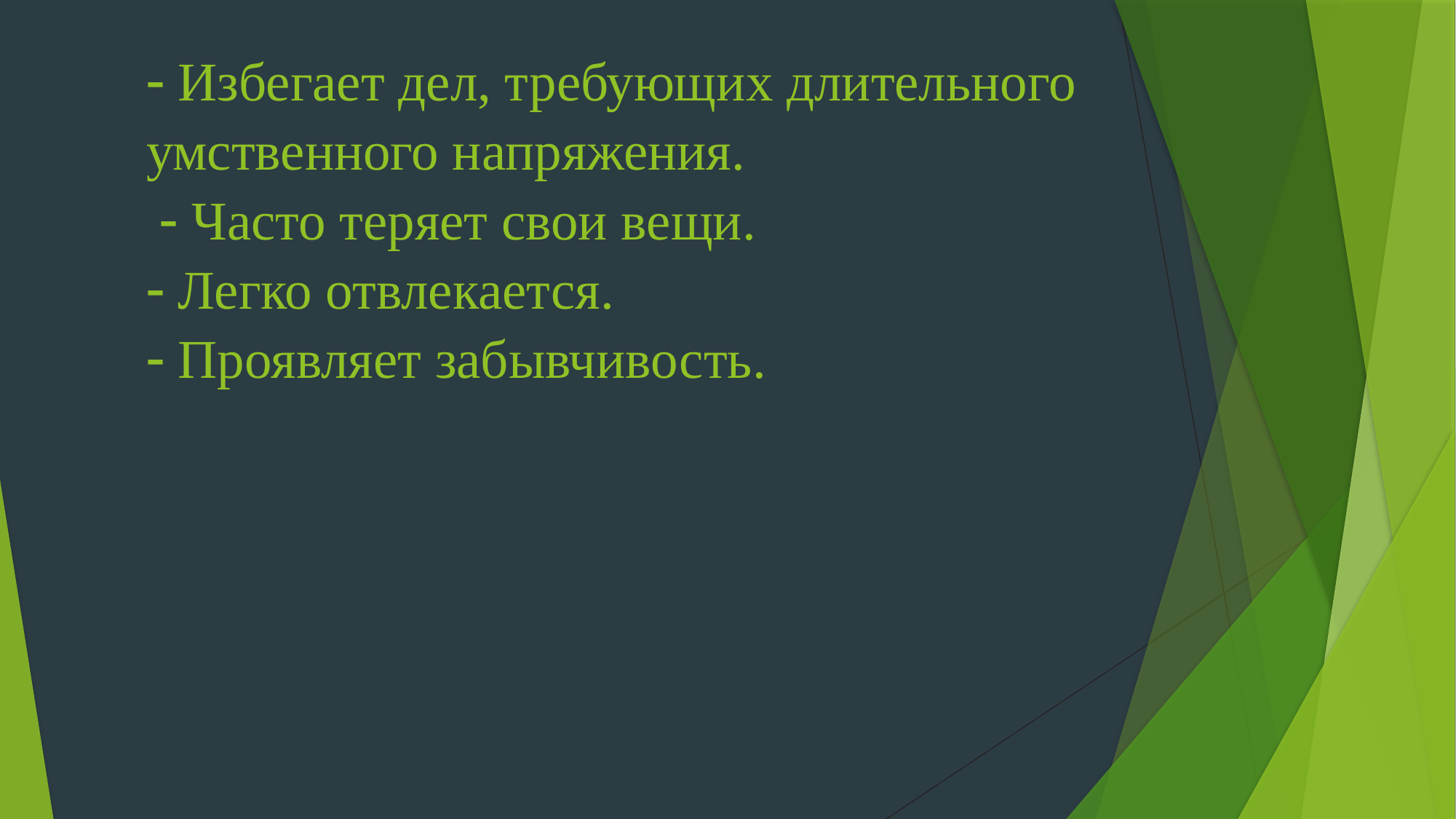

# − Избегает дел, требующих длительного умственного напряжения. − Часто теряет свои вещи. − Легко отвлекается. − Проявляет забывчивость.